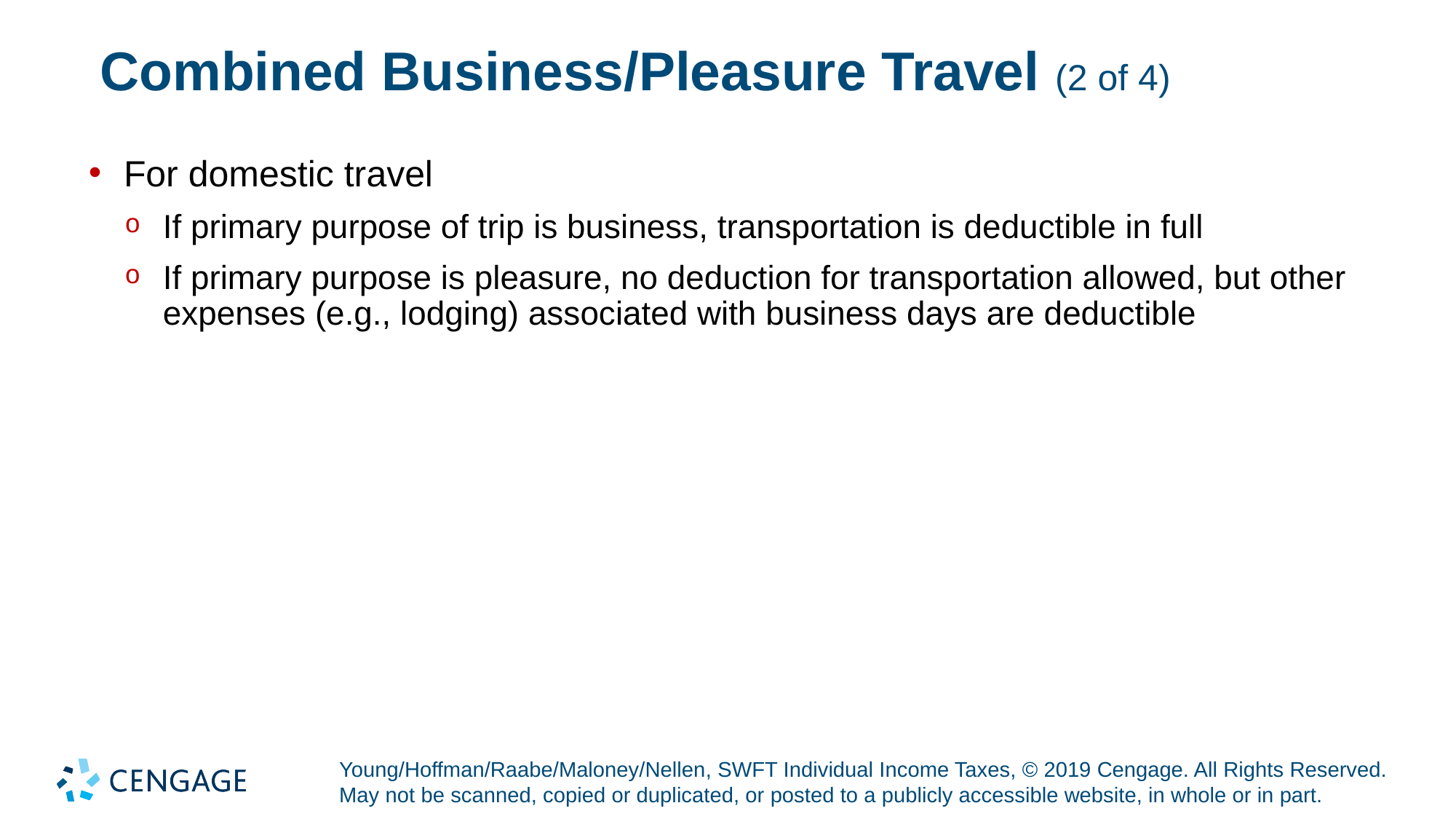

# Combined Business/Pleasure Travel (2 of 4)
For domestic travel
If primary purpose of trip is business, transportation is deductible in full
If primary purpose is pleasure, no deduction for transportation allowed, but other expenses (e.g., lodging) associated with business days are deductible